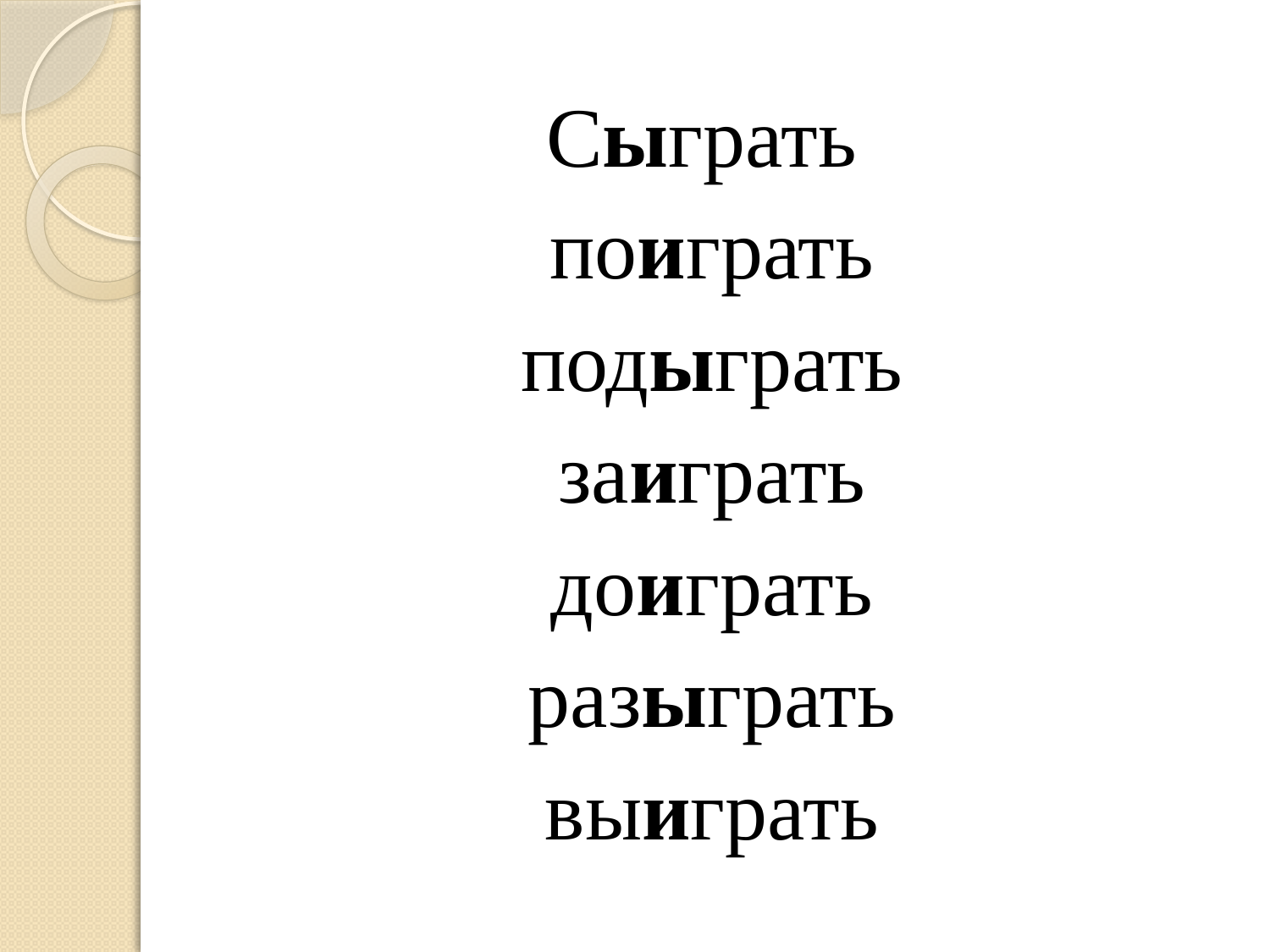

Сыграть
 поиграть
 подыграть
 заиграть
 доиграть
 разыграть
 выиграть